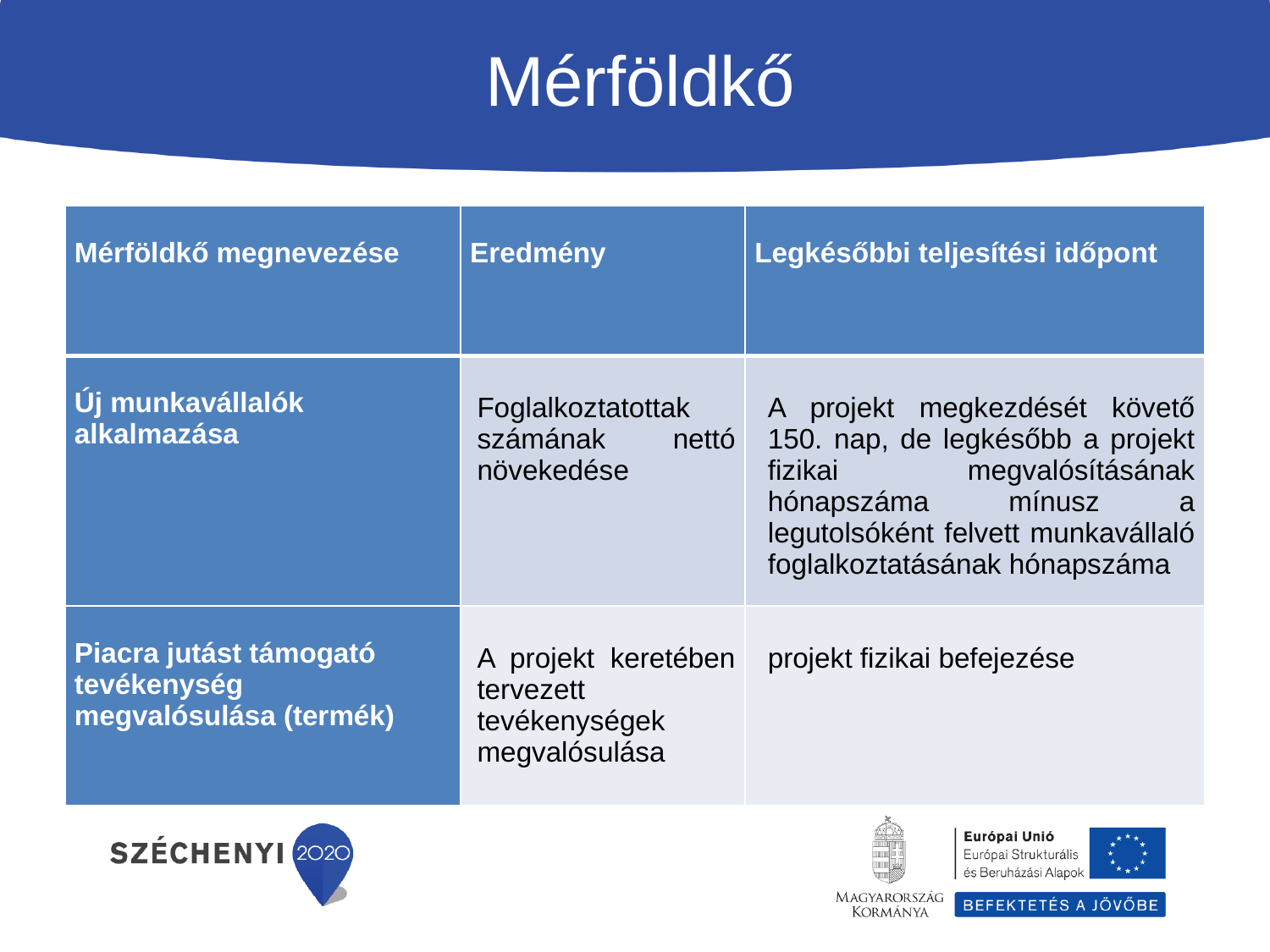

Mérföldkő
#
| Mérföldkő megnevezése | Eredmény | Legkésőbbi teljesítési időpont |
| --- | --- | --- |
| Új munkavállalók alkalmazása | Foglalkoztatottak számának nettó növekedése | A projekt megkezdését követő 150. nap, de legkésőbb a projekt fizikai megvalósításának hónapszáma mínusz a legutolsóként felvett munkavállaló foglalkoztatásának hónapszáma |
| Piacra jutást támogató tevékenység megvalósulása (termék) | A projekt keretében tervezett tevékenységek megvalósulása | projekt fizikai befejezése |